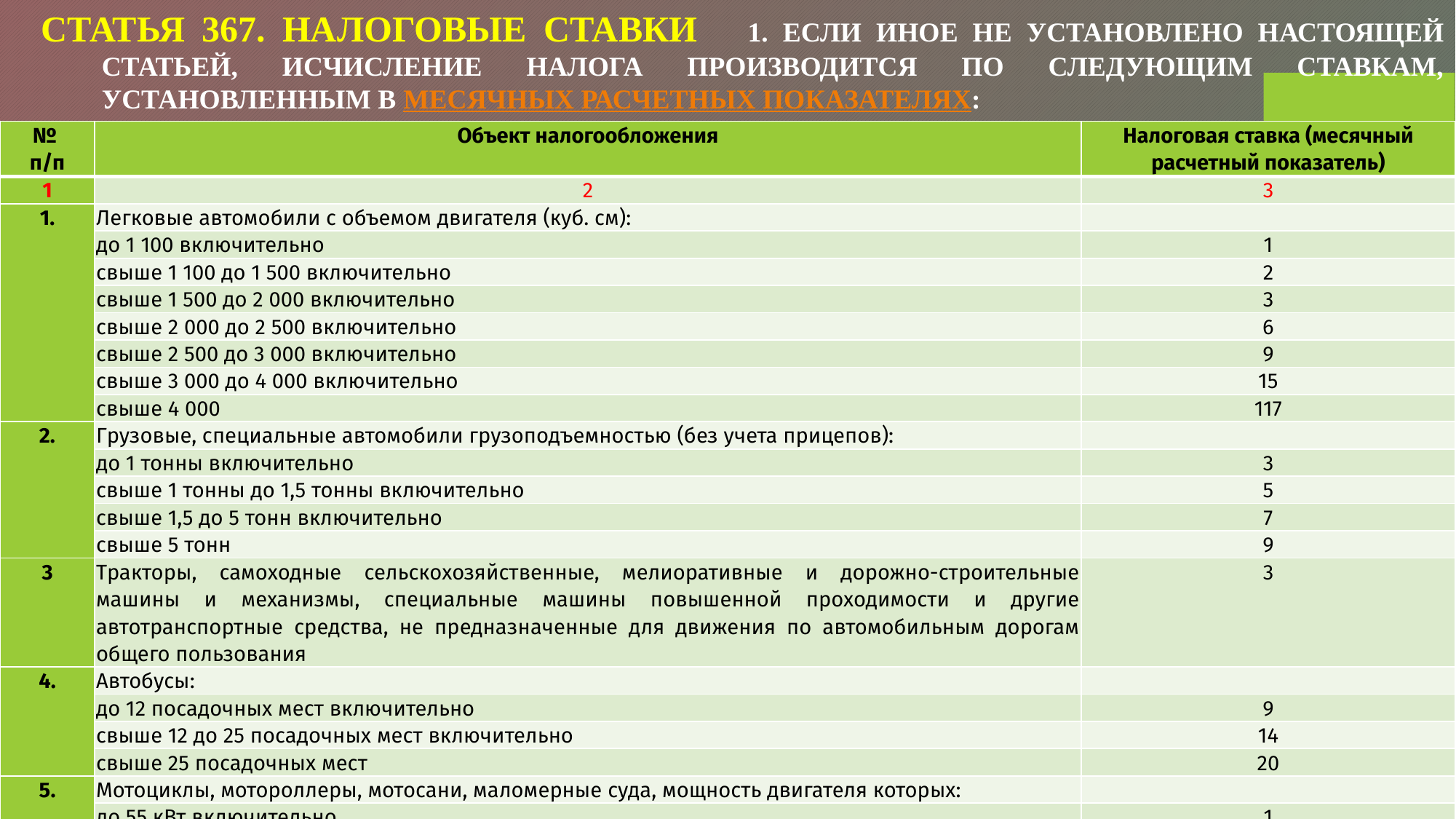

СТАТЬЯ 367. НАЛОГОВЫЕ СТАВКИ   1. ЕСЛИ ИНОЕ НЕ УСТАНОВЛЕНО НАСТОЯЩЕЙ СТАТЬЕЙ, ИСЧИСЛЕНИЕ НАЛОГА ПРОИЗВОДИТСЯ ПО СЛЕДУЮЩИМ СТАВКАМ, УСТАНОВЛЕННЫМ В МЕСЯЧНЫХ РАСЧЕТНЫХ ПОКАЗАТЕЛЯХ:
| № п/п | Объект налогообложения | Налоговая ставка (месячный расчетный показатель) |
| --- | --- | --- |
| 1 | 2 | 3 |
| 1. | Легковые автомобили с объемом двигателя (куб. см): |  |
|  | до 1 100 включительно | 1 |
|  | свыше 1 100 до 1 500 включительно | 2 |
|  | свыше 1 500 до 2 000 включительно | 3 |
|  | свыше 2 000 до 2 500 включительно | 6 |
|  | свыше 2 500 до 3 000 включительно | 9 |
|  | свыше 3 000 до 4 000 включительно | 15 |
|  | свыше 4 000 | 117 |
| 2. | Грузовые, специальные автомобили грузоподъемностью (без учета прицепов): |  |
|  | до 1 тонны включительно | 3 |
|  | свыше 1 тонны до 1,5 тонны включительно | 5 |
|  | свыше 1,5 до 5 тонн включительно | 7 |
|  | свыше 5 тонн | 9 |
| 3 | Тракторы, самоходные сельскохозяйственные, мелиоративные и дорожно-строительные машины и механизмы, специальные машины повышенной проходимости и другие автотранспортные средства, не предназначенные для движения по автомобильным дорогам общего пользования | 3 |
| 4. | Автобусы: |  |
|  | до 12 посадочных мест включительно | 9 |
|  | свыше 12 до 25 посадочных мест включительно | 14 |
|  | свыше 25 посадочных мест | 20 |
| 5. | Мотоциклы, мотороллеры, мотосани, маломерные суда, мощность двигателя которых: |  |
|  | до 55 кВт включительно | 1 |
|  | свыше 55 кВт | 10 |